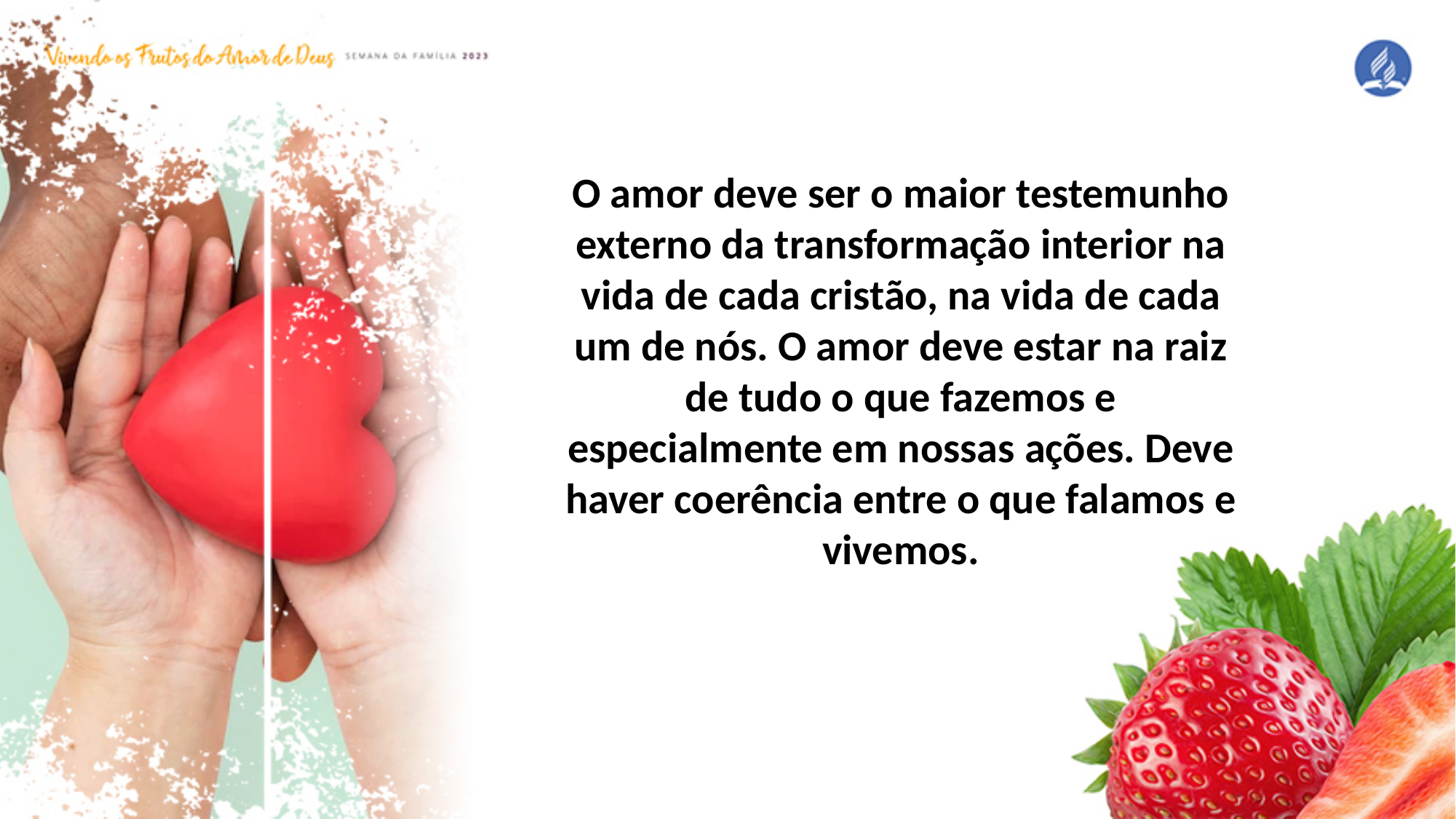

O amor deve ser o maior testemunho externo da transformação interior na vida de cada cristão, na vida de cada um de nós. O amor deve estar na raiz de tudo o que fazemos e especialmente em nossas ações. Deve haver coerência entre o que falamos e vivemos.